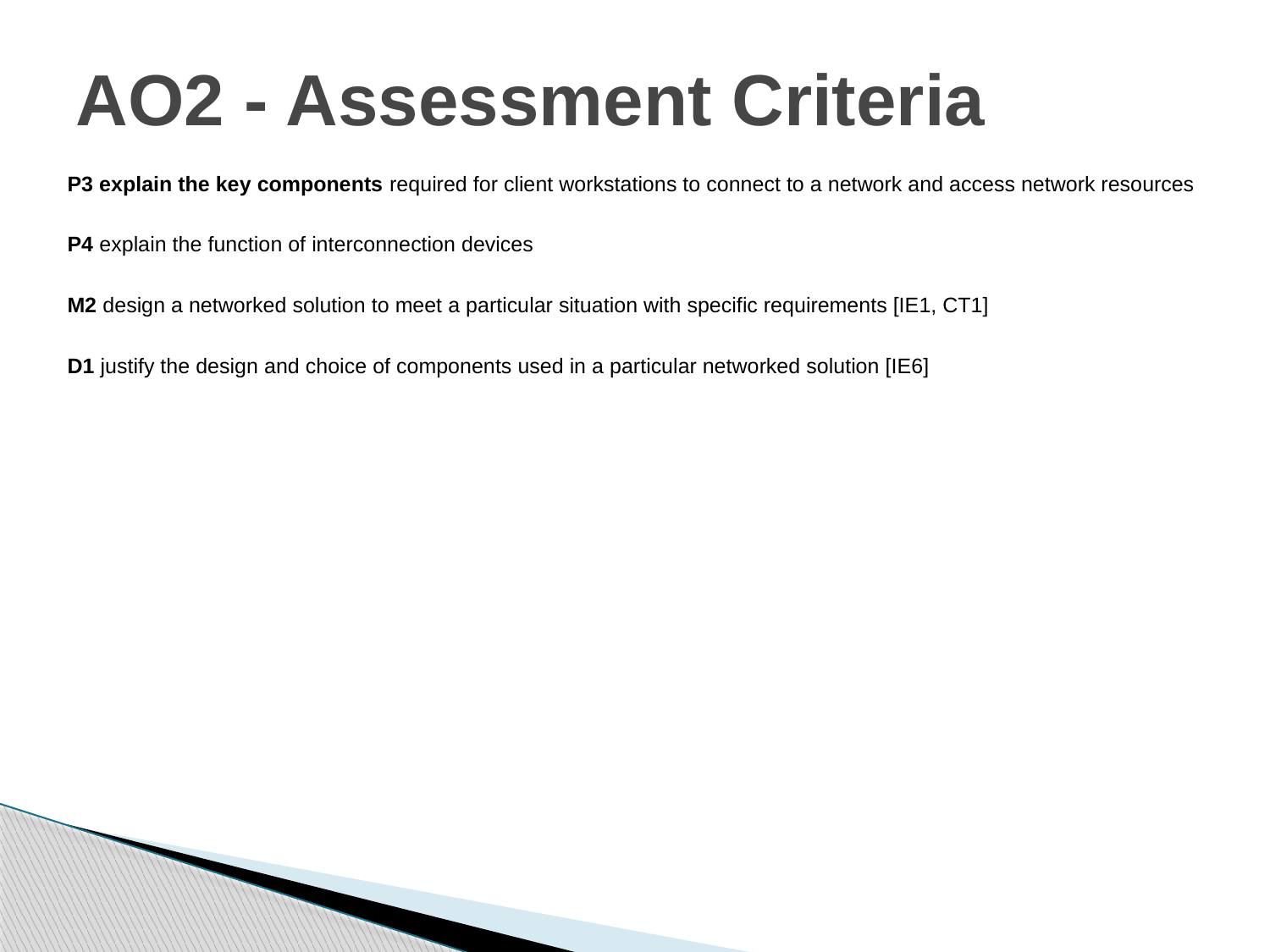

# AO2 - Assessment Criteria
P3 explain the key components required for client workstations to connect to a network and access network resources
P4 explain the function of interconnection devices
M2 design a networked solution to meet a particular situation with specific requirements [IE1, CT1]
D1 justify the design and choice of components used in a particular networked solution [IE6]